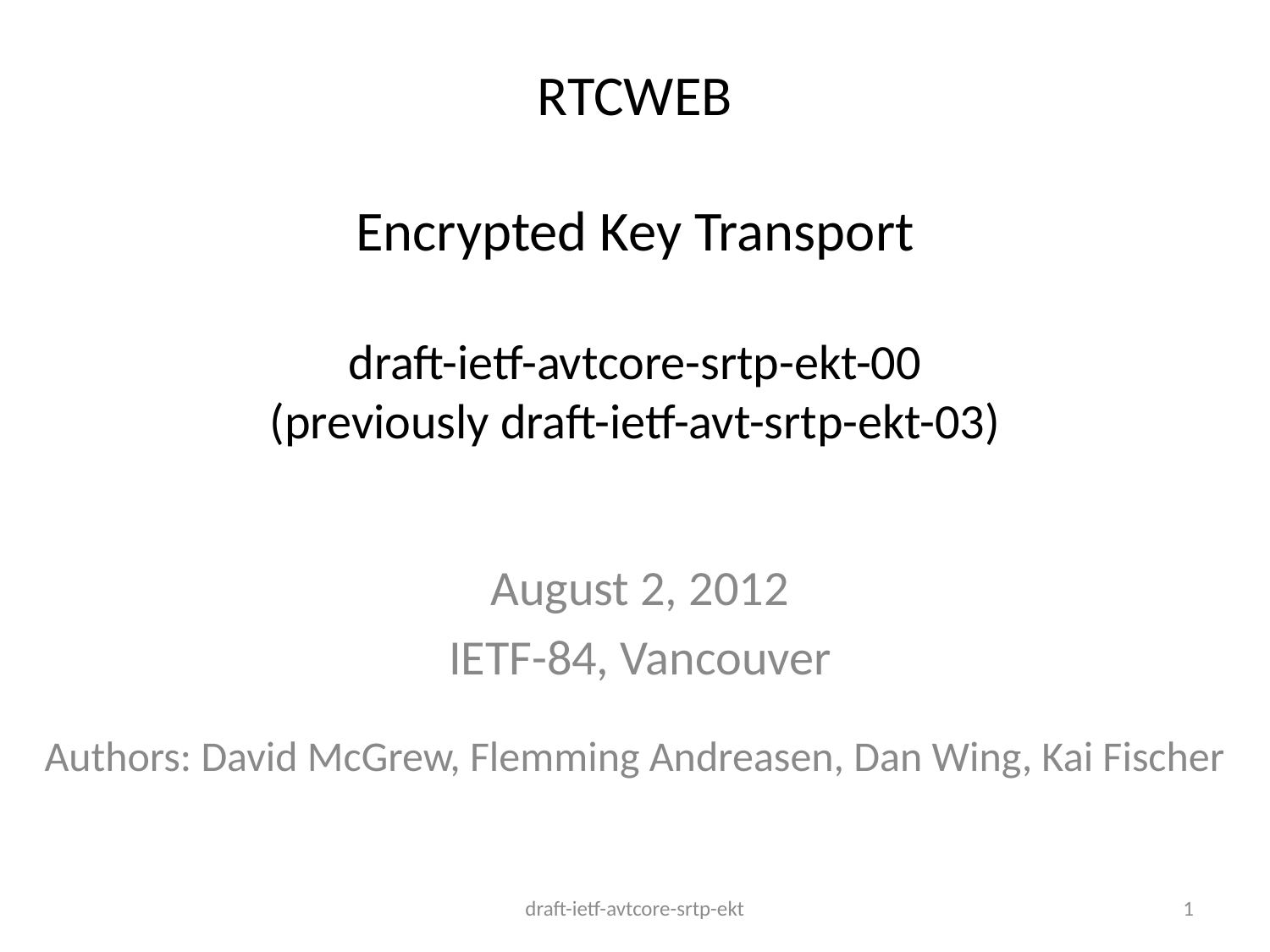

# RTCWEB Encrypted Key Transport draft-ietf-avtcore-srtp-ekt-00 (previously draft-ietf-avt-srtp-ekt-03)
August 2, 2012
IETF-84, Vancouver

Authors: David McGrew, Flemming Andreasen, Dan Wing, Kai Fischer
draft-ietf-avtcore-srtp-ekt
1